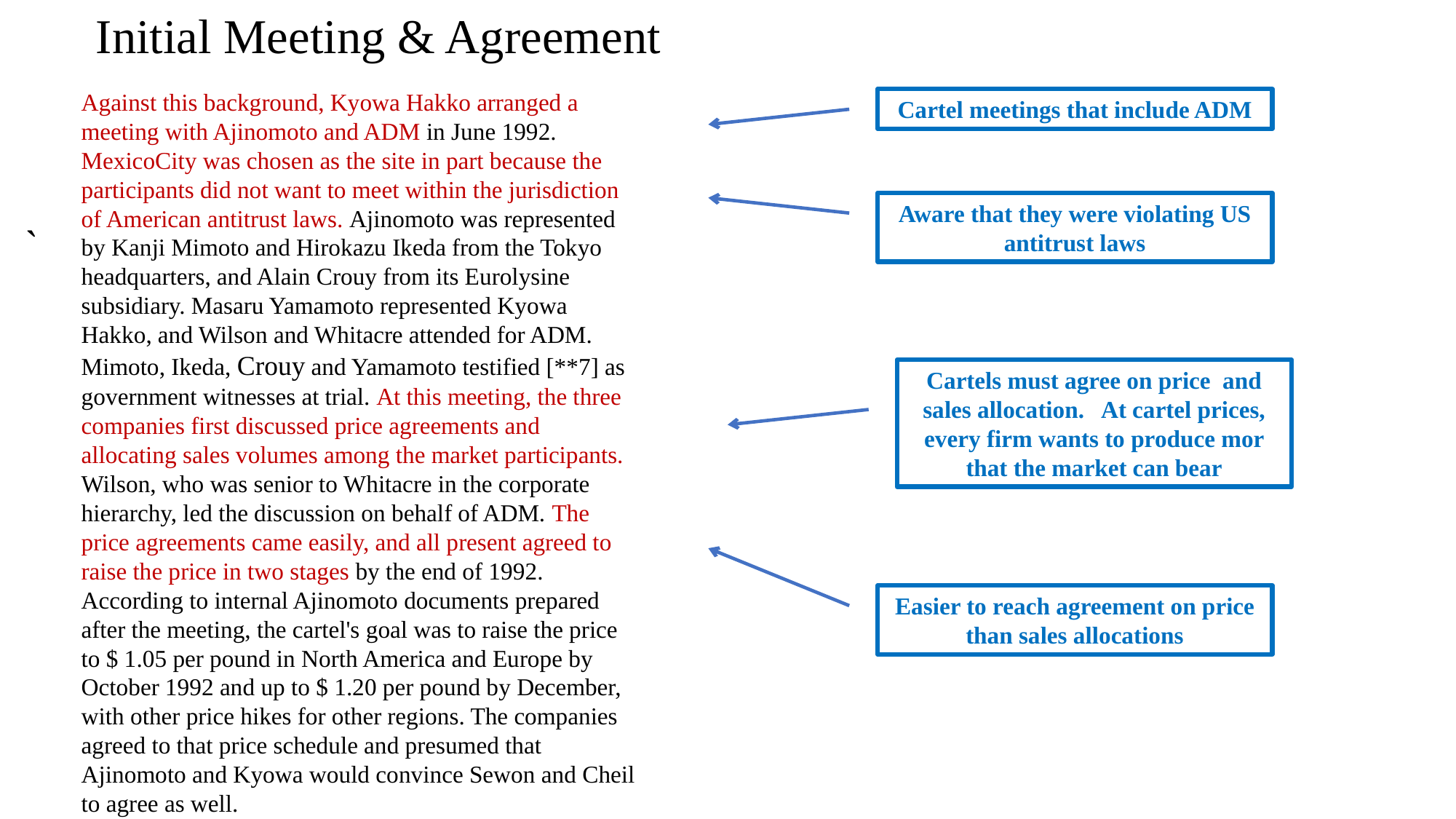

Initial Meeting & Agreement
Against this background, Kyowa Hakko arranged a
meeting with Ajinomoto and ADM in June 1992.
MexicoCity was chosen as the site in part because the
participants did not want to meet within the jurisdiction
of American antitrust laws. Ajinomoto was represented
by Kanji Mimoto and Hirokazu Ikeda from the Tokyo
headquarters, and Alain Crouy from its Eurolysine
subsidiary. Masaru Yamamoto represented Kyowa
Hakko, and Wilson and Whitacre attended for ADM.
Mimoto, Ikeda, Crouy and Yamamoto testified [**7] as
government witnesses at trial. At this meeting, the three
companies first discussed price agreements and
allocating sales volumes among the market participants.
Wilson, who was senior to Whitacre in the corporate
hierarchy, led the discussion on behalf of ADM. The
price agreements came easily, and all present agreed to
raise the price in two stages by the end of 1992.
According to internal Ajinomoto documents prepared
after the meeting, the cartel's goal was to raise the price
to $ 1.05 per pound in North America and Europe by
October 1992 and up to $ 1.20 per pound by December,
with other price hikes for other regions. The companies
agreed to that price schedule and presumed that
Ajinomoto and Kyowa would convince Sewon and Cheil
to agree as well.
Cartel meetings that include ADM
Aware that they were violating US antitrust laws
 `
Cartels must agree on price  and sales allocation.   At cartel prices, every firm wants to produce mor that the market can bear
Easier to reach agreement on price than sales allocations